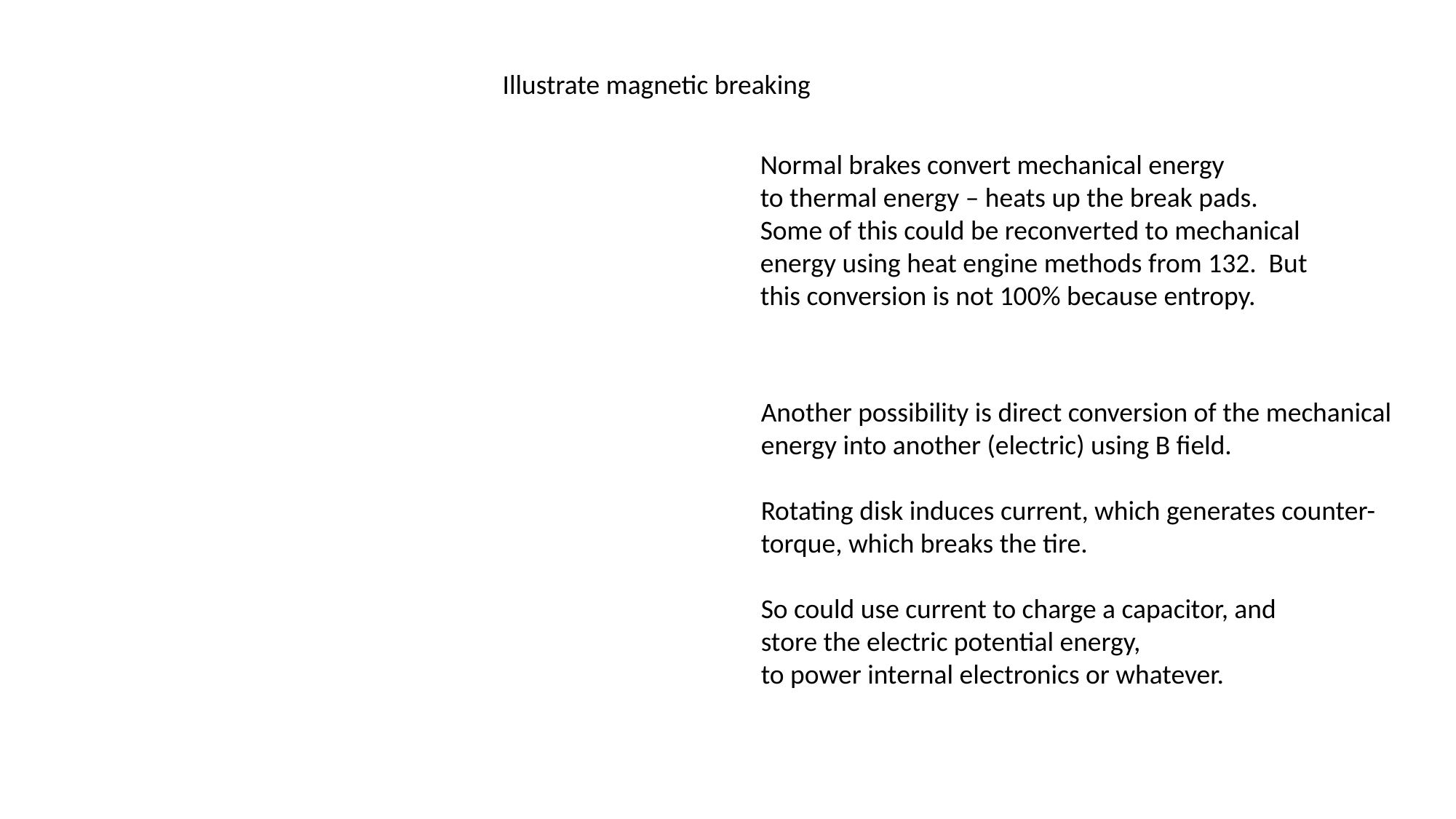

Illustrate magnetic breaking
Normal brakes convert mechanical energy
to thermal energy – heats up the break pads.
Some of this could be reconverted to mechanical
energy using heat engine methods from 132.  But
this conversion is not 100% because entropy.
Another possibility is direct conversion of the mechanical
energy into another (electric) using B field.

Rotating disk induces current, which generates counter-
torque, which breaks the tire.

So could use current to charge a capacitor, and
store the electric potential energy,
to power internal electronics or whatever.